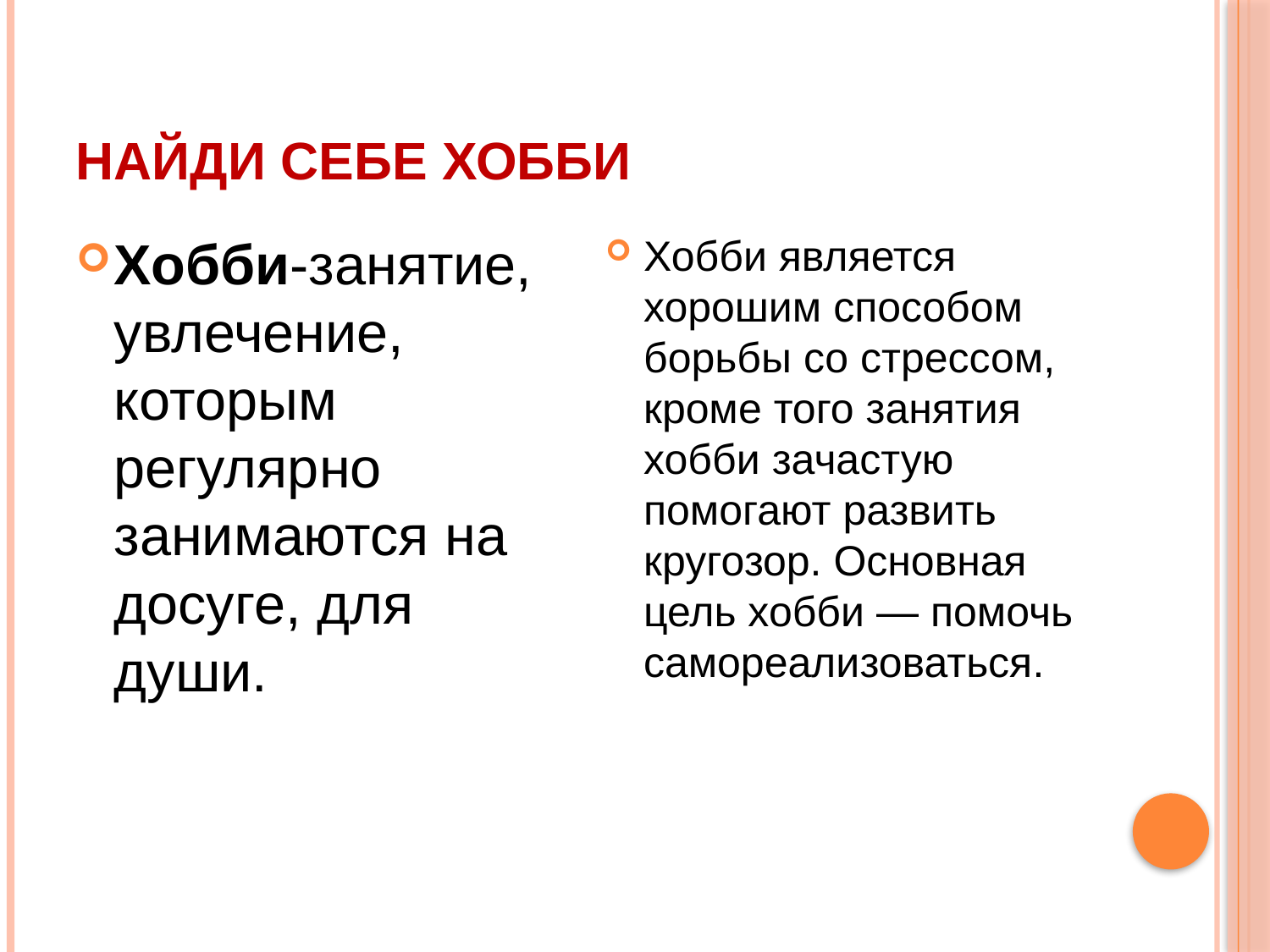

# Найди себе хобби
Хобби-занятие, увлечение, которым регулярно занимаются на досуге, для души.
Хобби является хорошим способом борьбы со стрессом, кроме того занятия хобби зачастую помогают развить кругозор. Основная цель хобби — помочь самореализоваться.